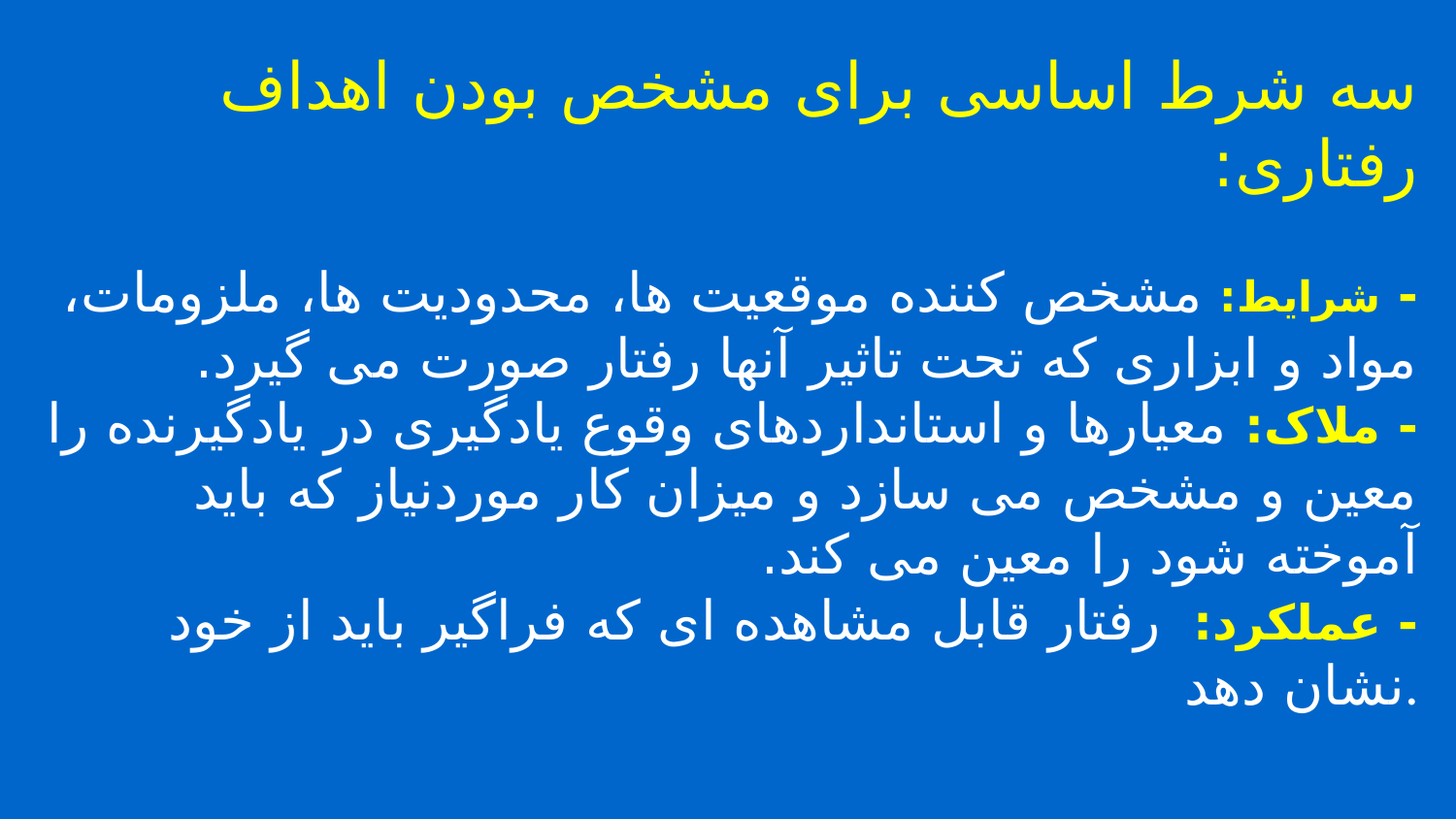

# سه شرط اساسی برای مشخص بودن اهداف رفتاری: - شرایط: مشخص کننده موقعیت ها، محدودیت ها، ملزومات، مواد و ابزاری که تحت تاثیر آنها رفتار صورت می گیرد. - ملاک: معیارها و استانداردهای وقوع یادگیری در یادگیرنده را معین و مشخص می سازد و میزان کار موردنیاز که باید آموخته شود را معین می کند. - عملکرد:  رفتار قابل مشاهده ای که فراگیر باید از خود نشان دهد.